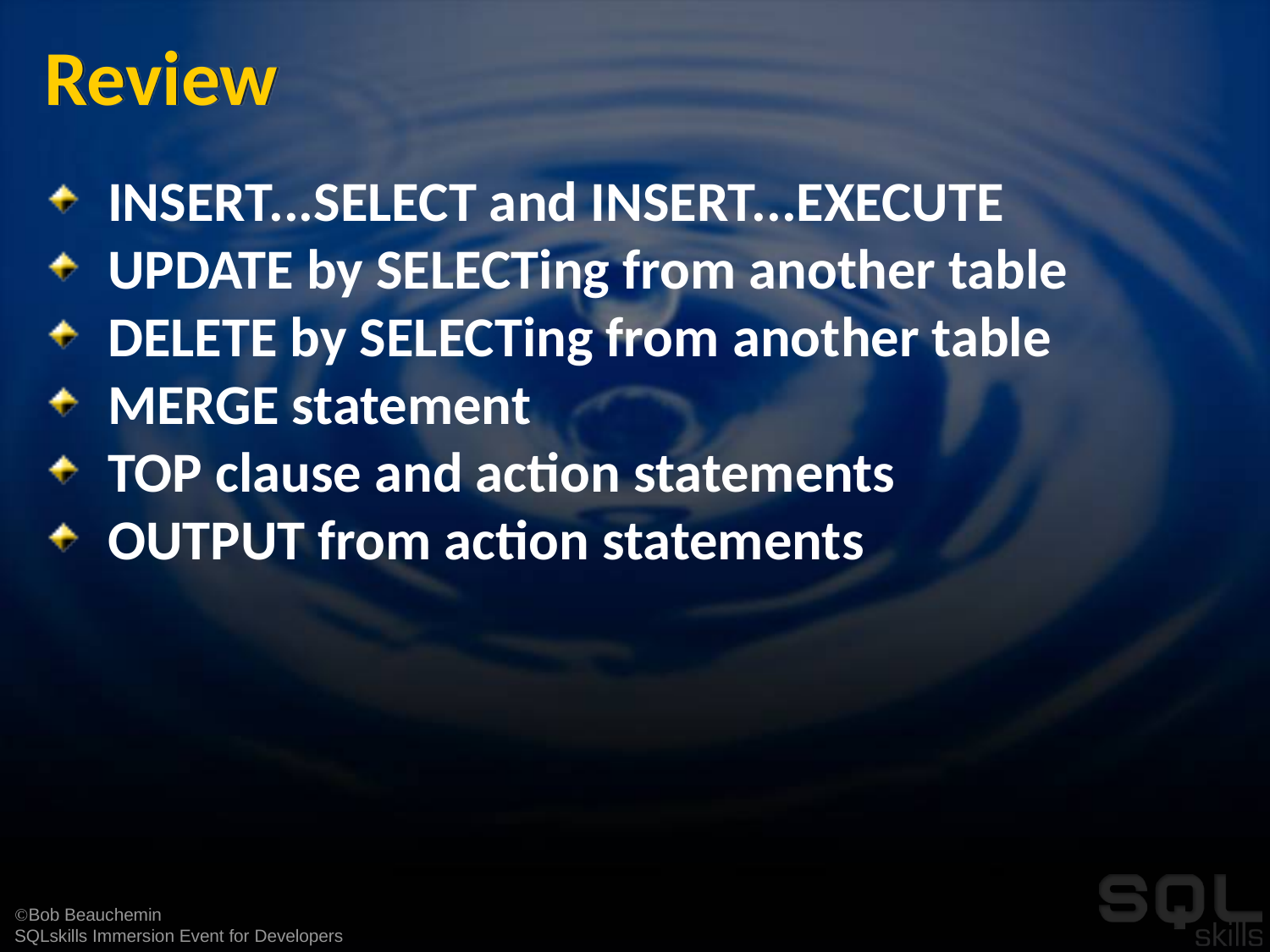

# Review
INSERT...SELECT and INSERT...EXECUTE
UPDATE by SELECTing from another table
DELETE by SELECTing from another table
MERGE statement
TOP clause and action statements
OUTPUT from action statements